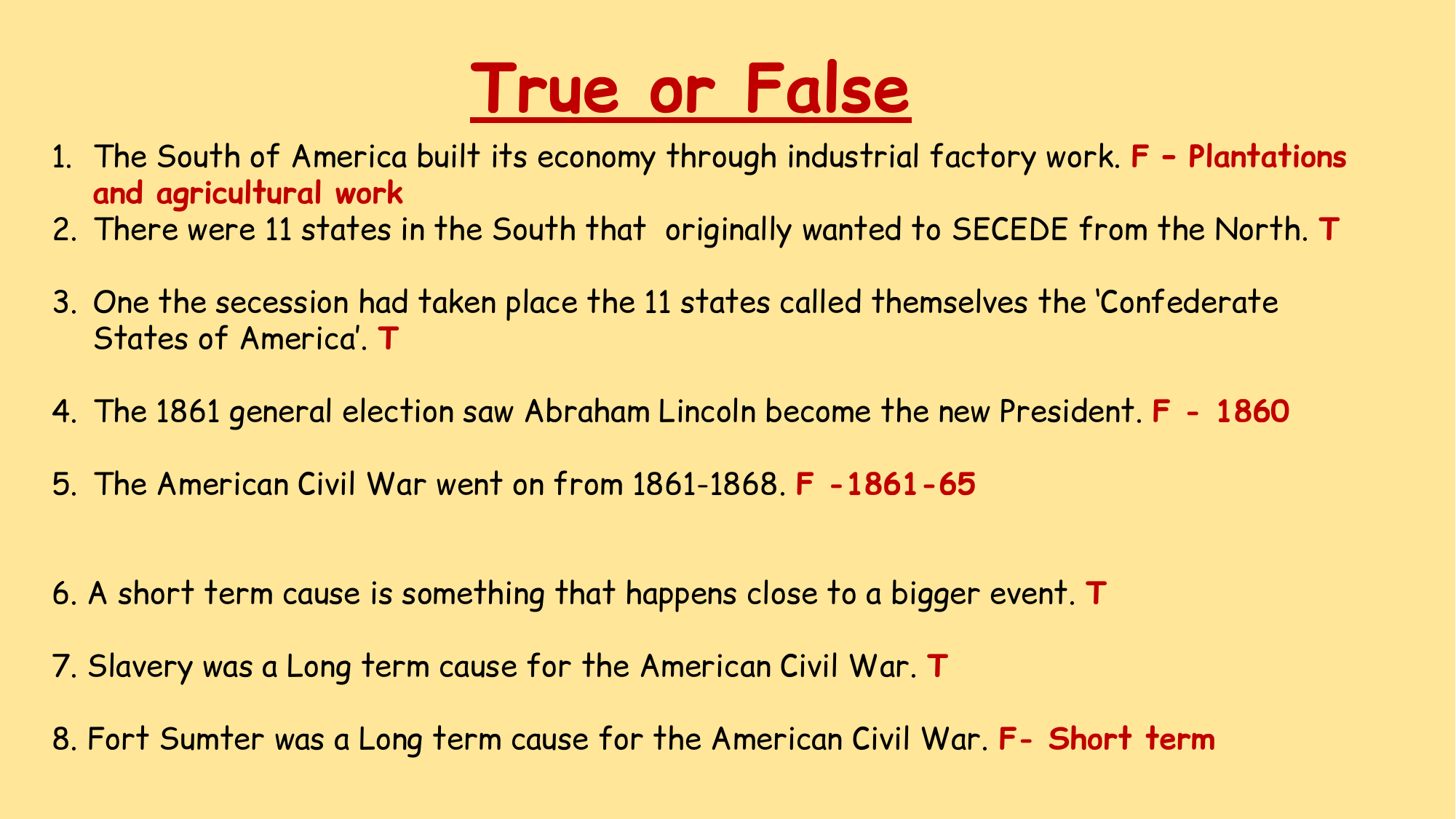

True or False
The South of America built its economy through industrial factory work. F – Plantations and agricultural work
There were 11 states in the South that  originally wanted to SECEDE from the North. T

One the secession had taken place the 11 states called themselves the ‘Confederate States of America’. T

The 1861 general election saw Abraham Lincoln become the new President. F - 1860

The American Civil War went on from 1861-1868. F -1861-65

6. A short term cause is something that happens close to a bigger event. T

7. Slavery was a Long term cause for the American Civil War. T

8. Fort Sumter was a Long term cause for the American Civil War. F- Short term